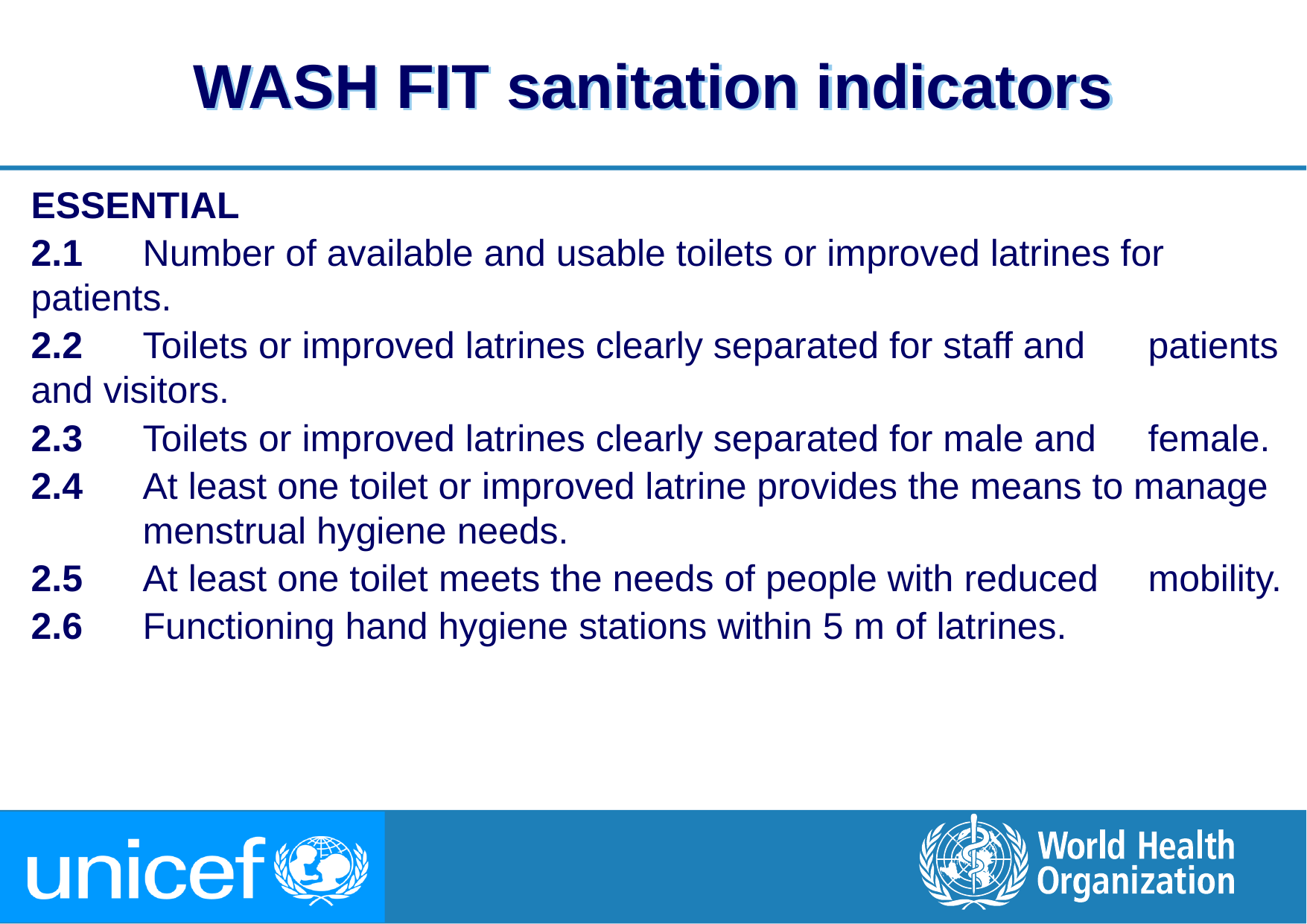

# WASH FIT sanitation indicators
ESSENTIAL
2.1 	Number of available and usable toilets or improved latrines for 	patients.
2.2 	Toilets or improved latrines clearly separated for staff and 	patients and visitors.
2.3 	Toilets or improved latrines clearly separated for male and 	female.
2.4	At least one toilet or improved latrine provides the means to manage 	menstrual hygiene needs.
2.5	At least one toilet meets the needs of people with reduced 	mobility.
2.6	Functioning hand hygiene stations within 5 m of latrines.